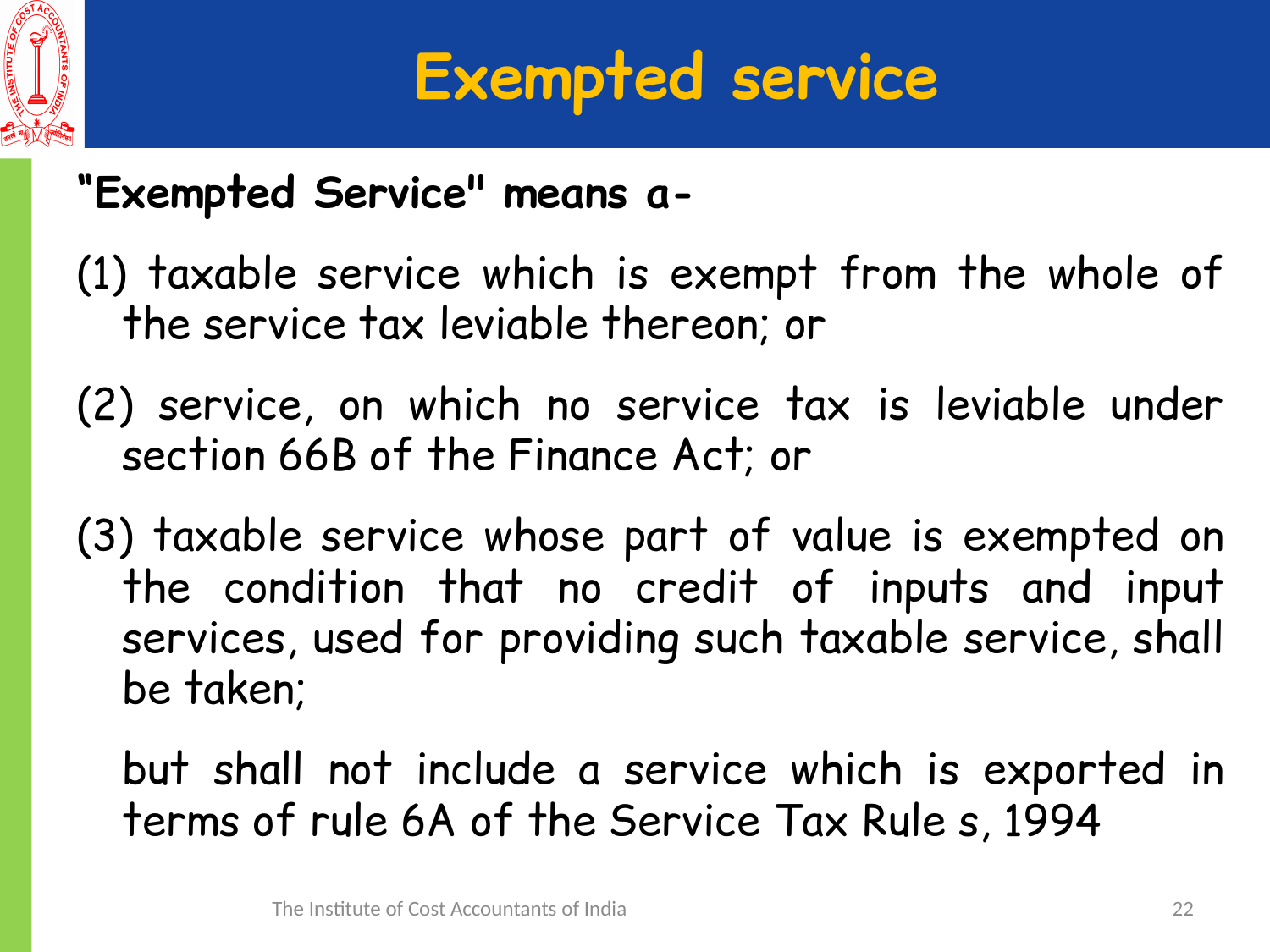

# Exempted service
“Exempted Service" means a-
(1) taxable service which is exempt from the whole of the service tax leviable thereon; or
(2) service, on which no service tax is leviable under section 66B of the Finance Act; or
(3) taxable service whose part of value is exempted on the condition that no credit of inputs and input services, used for providing such taxable service, shall be taken;
	but shall not include a service which is exported in terms of rule 6A of the Service Tax Rule s, 1994

The Institute of Cost Accountants of India
22